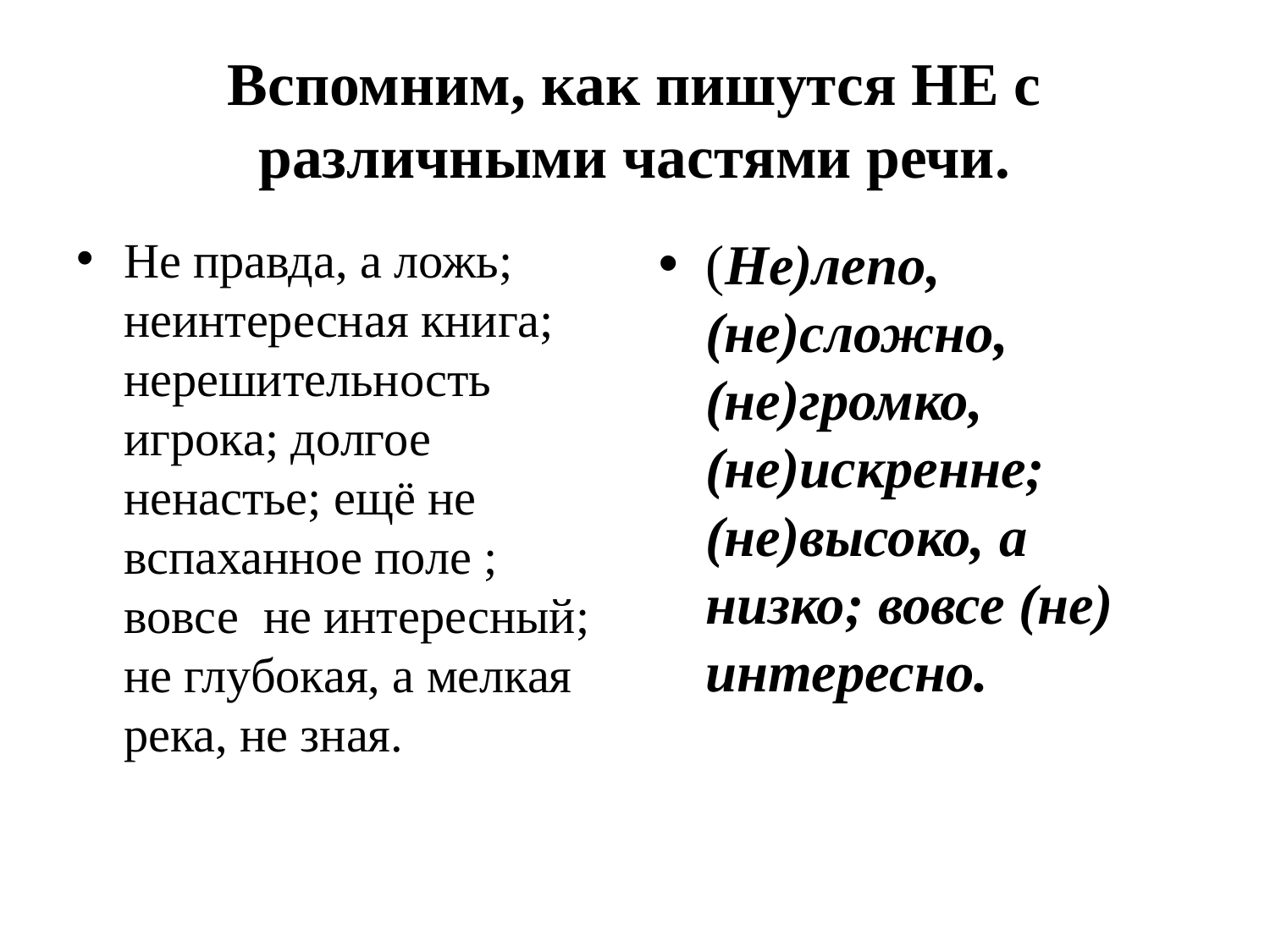

# Вспомним, как пишутся НЕ с различными частями речи.
Не правда, а ложь; неинтересная книга; нерешительность игрока; долгое ненастье; ещё не вспаханное поле ; вовсе  не интересный; не глубокая, а мелкая река, не зная.
(Не)лепо, (не)сложно,(не)громко, (не)искренне; (не)высоко, а низко; вовсе (не) интересно.